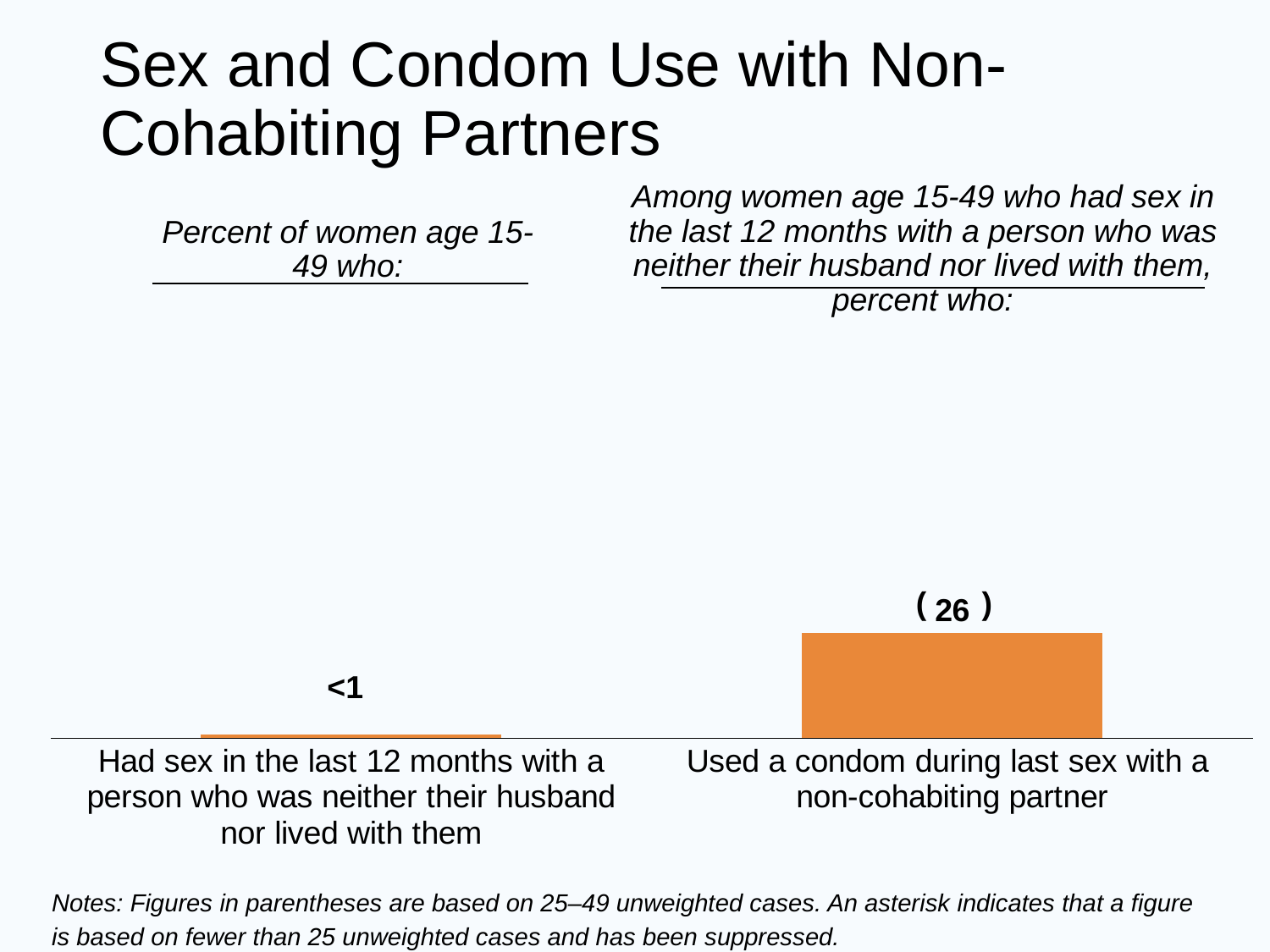

# Sex and Condom Use with Non-Cohabiting Partners
Among women age 15-49 who had sex in the last 12 months with a person who was neither their husband nor lived with them, percent who:
Percent of women age 15-49 who:

### Chart

| Category | Women |
|---|---|
| Had sex in the last 12 months with a person who was neither their husband nor lived with them | 1.0 |
| Used a condom during last sex with a
non-cohabiting partner | 26.0 |
Notes: Figures in parentheses are based on 25–49 unweighted cases. An asterisk indicates that a figure is based on fewer than 25 unweighted cases and has been suppressed.